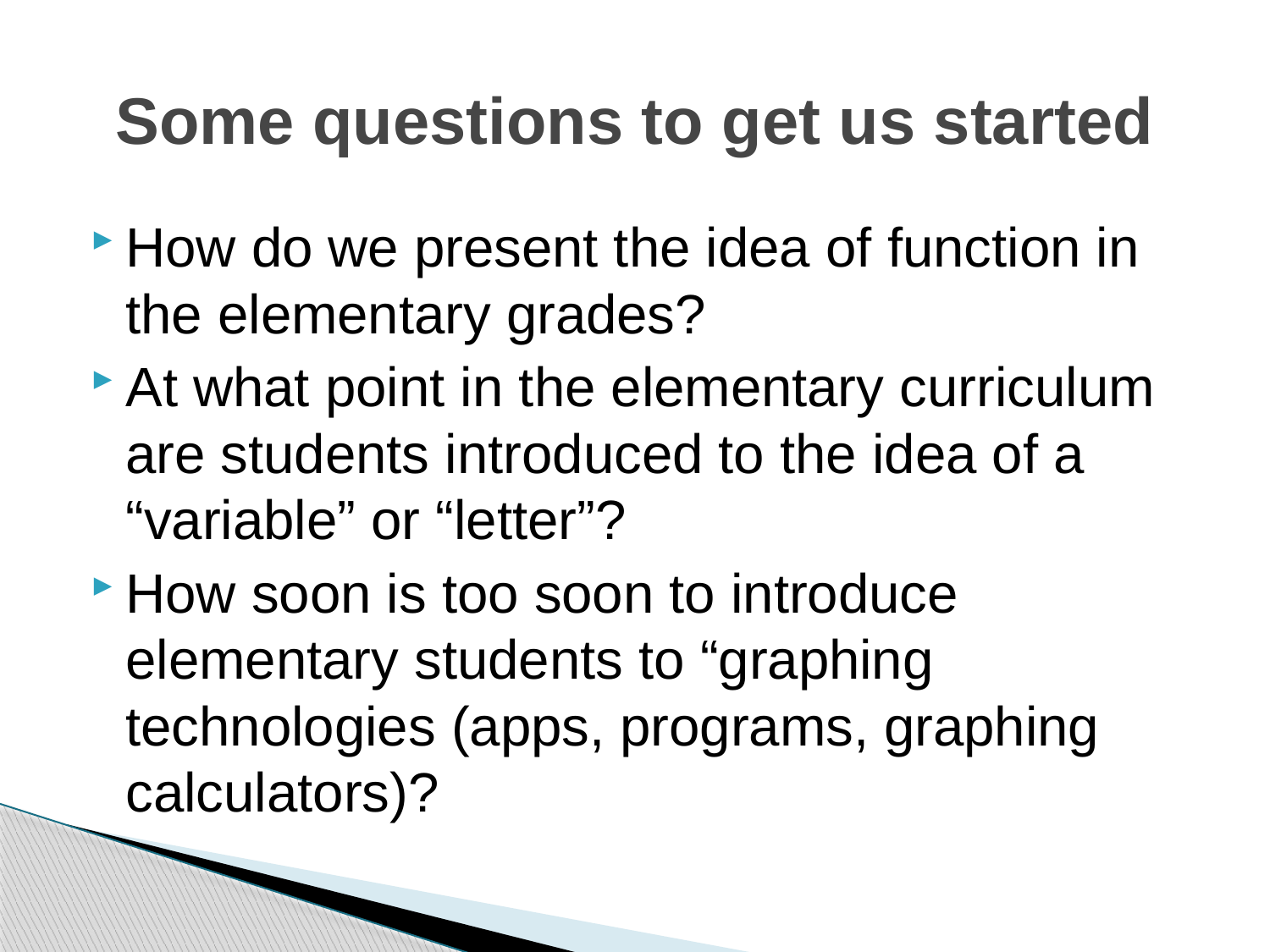

# Some questions to get us started
How do we present the idea of function in the elementary grades?
At what point in the elementary curriculum are students introduced to the idea of a “variable” or “letter”?
How soon is too soon to introduce elementary students to “graphing technologies (apps, programs, graphing calculators)?